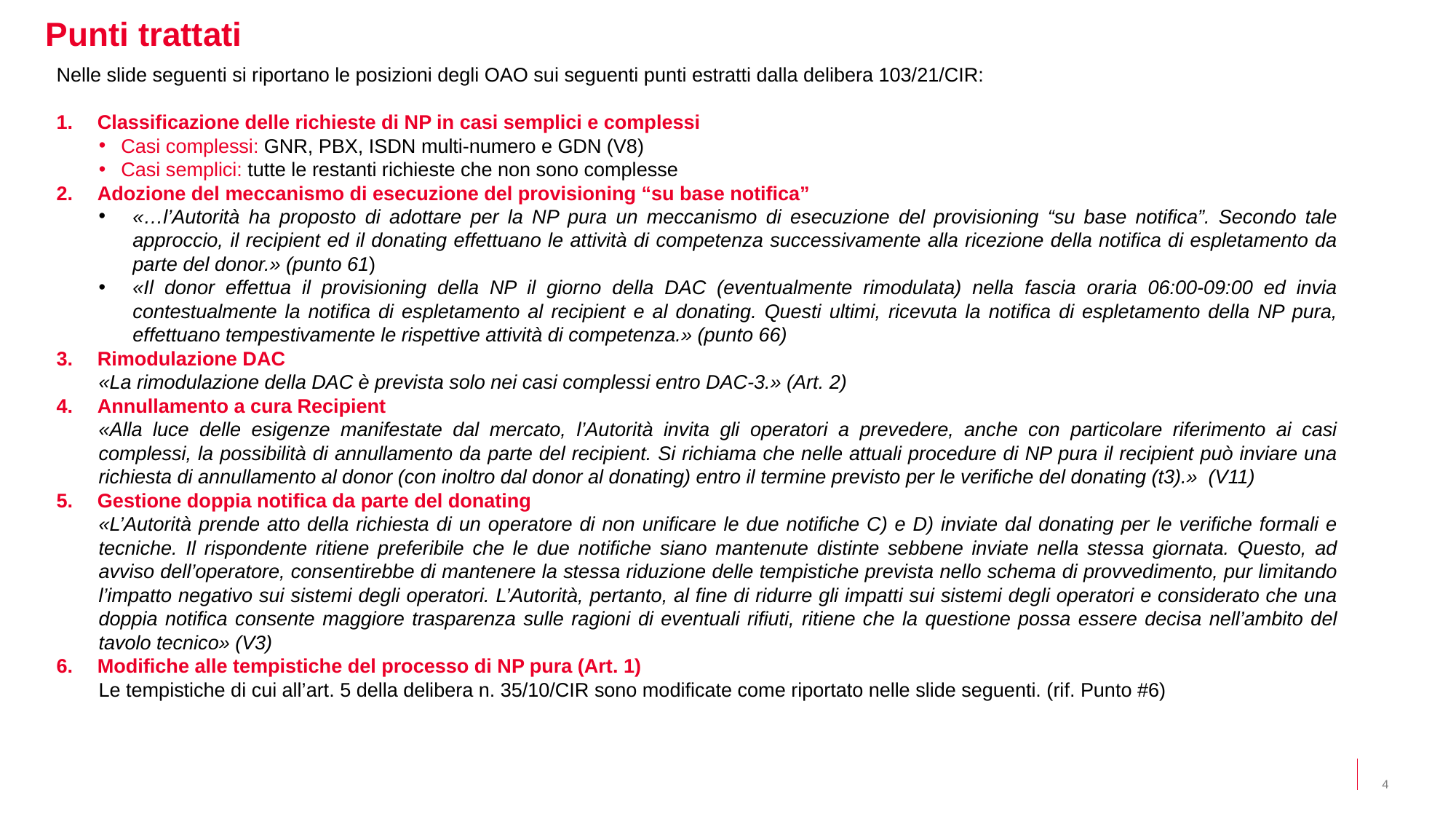

Punti trattati

Nelle slide seguenti si riportano le posizioni degli OAO sui seguenti punti estratti dalla delibera 103/21/CIR:

Classificazione delle richieste di NP in casi semplici e complessi
Casi complessi: GNR, PBX, ISDN multi-numero e GDN (V8)
Casi semplici: tutte le restanti richieste che non sono complesse
Adozione del meccanismo di esecuzione del provisioning “su base notifica”
«…l’Autorità ha proposto di adottare per la NP pura un meccanismo di esecuzione del provisioning “su base notifica”. Secondo tale approccio, il recipient ed il donating effettuano le attività di competenza successivamente alla ricezione della notifica di espletamento da parte del donor.» (punto 61)
«Il donor effettua il provisioning della NP il giorno della DAC (eventualmente rimodulata) nella fascia oraria 06:00-09:00 ed invia contestualmente la notifica di espletamento al recipient e al donating. Questi ultimi, ricevuta la notifica di espletamento della NP pura, effettuano tempestivamente le rispettive attività di competenza.» (punto 66)
Rimodulazione DAC
«La rimodulazione della DAC è prevista solo nei casi complessi entro DAC-3.» (Art. 2)
Annullamento a cura Recipient
«Alla luce delle esigenze manifestate dal mercato, l’Autorità invita gli operatori a prevedere, anche con particolare riferimento ai casi complessi, la possibilità di annullamento da parte del recipient. Si richiama che nelle attuali procedure di NP pura il recipient può inviare una richiesta di annullamento al donor (con inoltro dal donor al donating) entro il termine previsto per le verifiche del donating (t3).»  (V11)
Gestione doppia notifica da parte del donating
«L’Autorità prende atto della richiesta di un operatore di non unificare le due notifiche C) e D) inviate dal donating per le verifiche formali e tecniche. Il rispondente ritiene preferibile che le due notifiche siano mantenute distinte sebbene inviate nella stessa giornata. Questo, ad avviso dell’operatore, consentirebbe di mantenere la stessa riduzione delle tempistiche prevista nello schema di provvedimento, pur limitando l’impatto negativo sui sistemi degli operatori. L’Autorità, pertanto, al fine di ridurre gli impatti sui sistemi degli operatori e considerato che una doppia notifica consente maggiore trasparenza sulle ragioni di eventuali rifiuti, ritiene che la questione possa essere decisa nell’ambito del tavolo tecnico» (V3)
Modifiche alle tempistiche del processo di NP pura (Art. 1)
Le tempistiche di cui all’art. 5 della delibera n. 35/10/CIR sono modificate come riportato nelle slide seguenti. (rif. Punto #6)